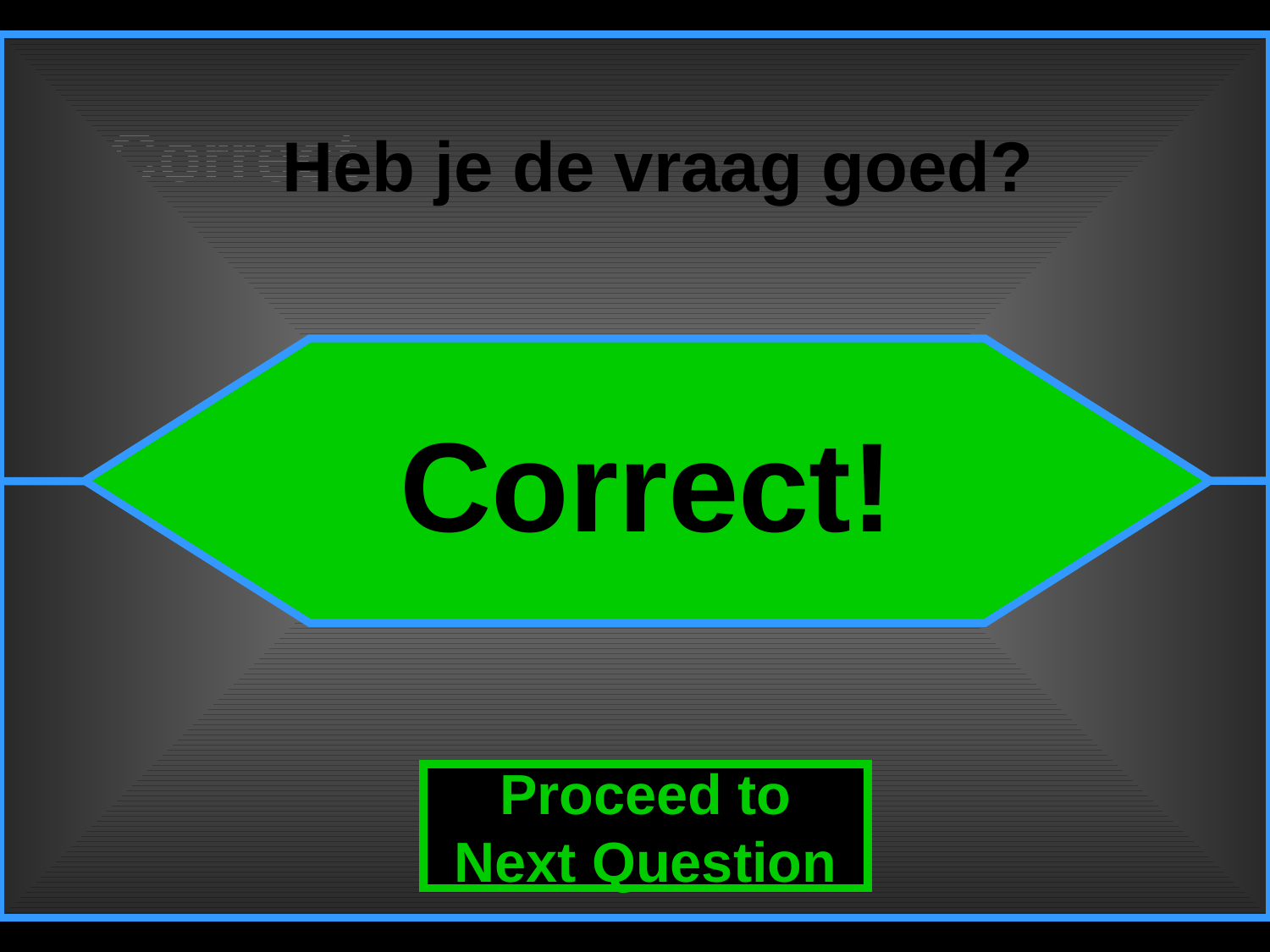

# Correct
Heb je de vraag goed?
Correct!
Proceed to Next Question